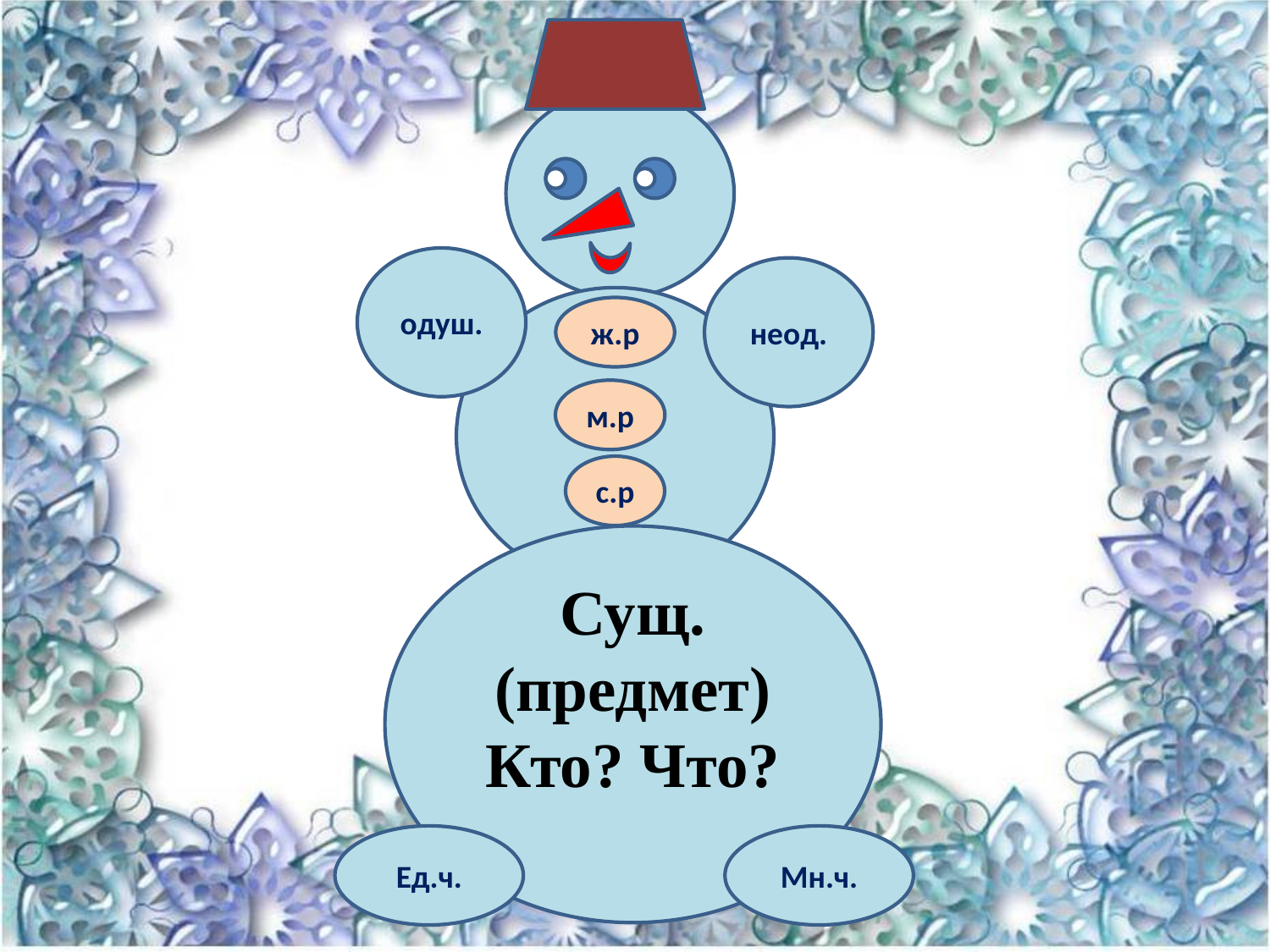

одуш.
неод.

ж.р
м.р
с.р
Сущ.
(предмет)
Кто? Что?

Ед.ч.
Мн.ч.